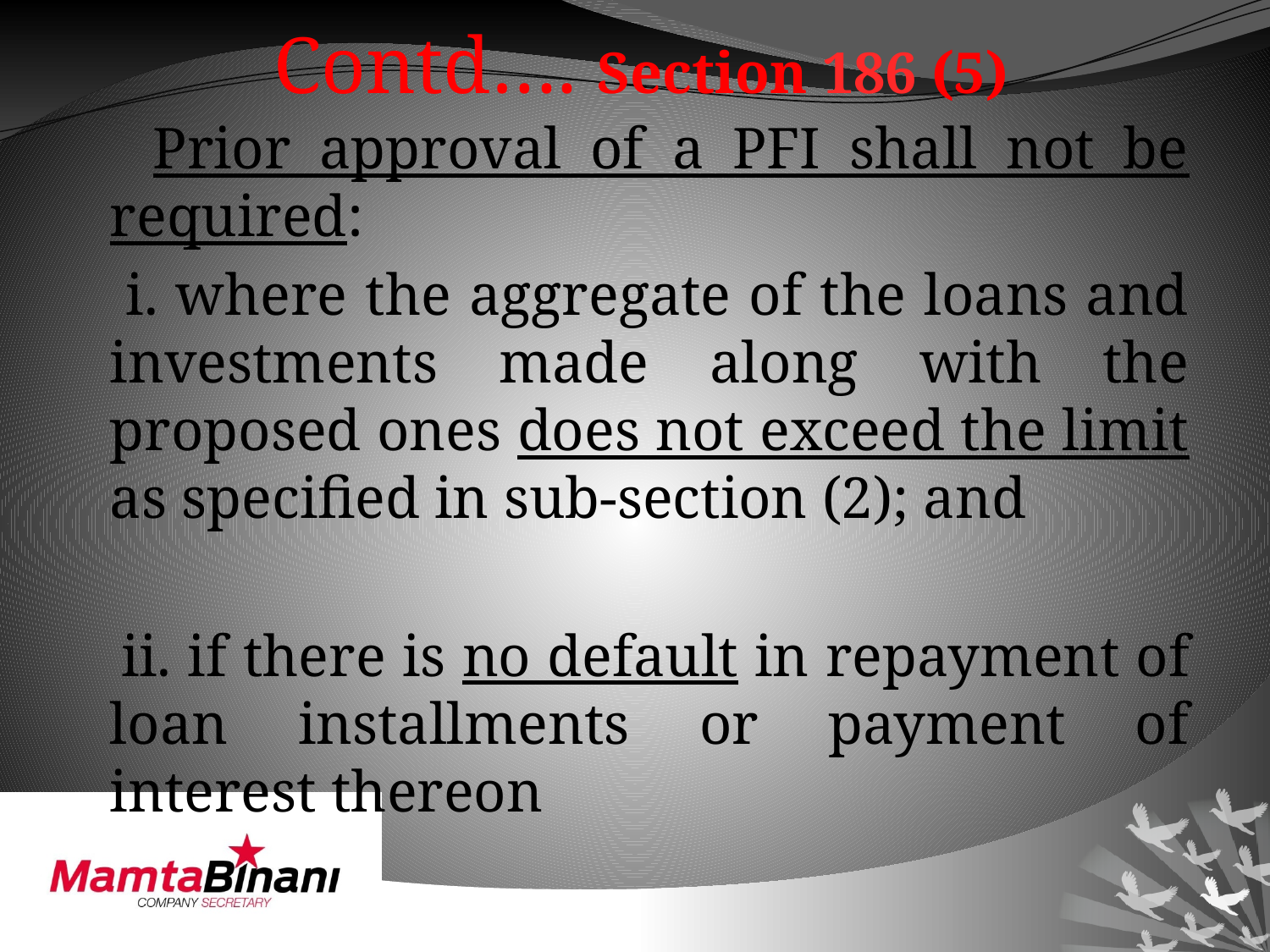

# Contd…. Section 186 (5)

   Prior approval of a PFI shall not be required:
   i. where the aggregate of the loans and investments made along with the proposed ones does not exceed the limit as specified in sub-section (2); and

   ii. if there is no default in repayment of loan installments or payment of interest thereon